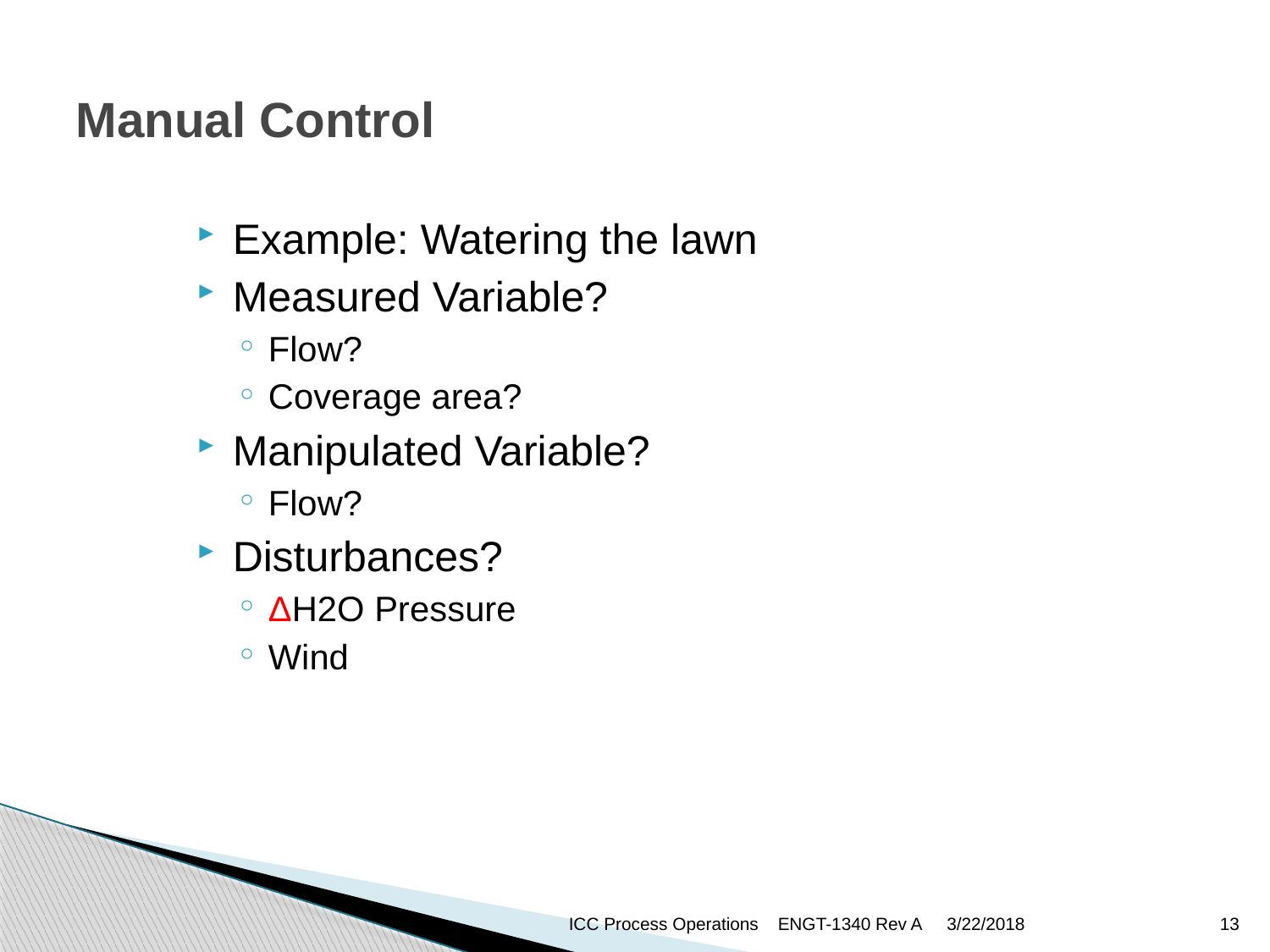

# Manual Control
Example: Watering the lawn
Measured Variable?
Flow?
Coverage area?
Manipulated Variable?
Flow?
Disturbances?
ΔH2O Pressure
Wind

ICC Process Operations    ENGT-1340 Rev A
3/22/2018
13